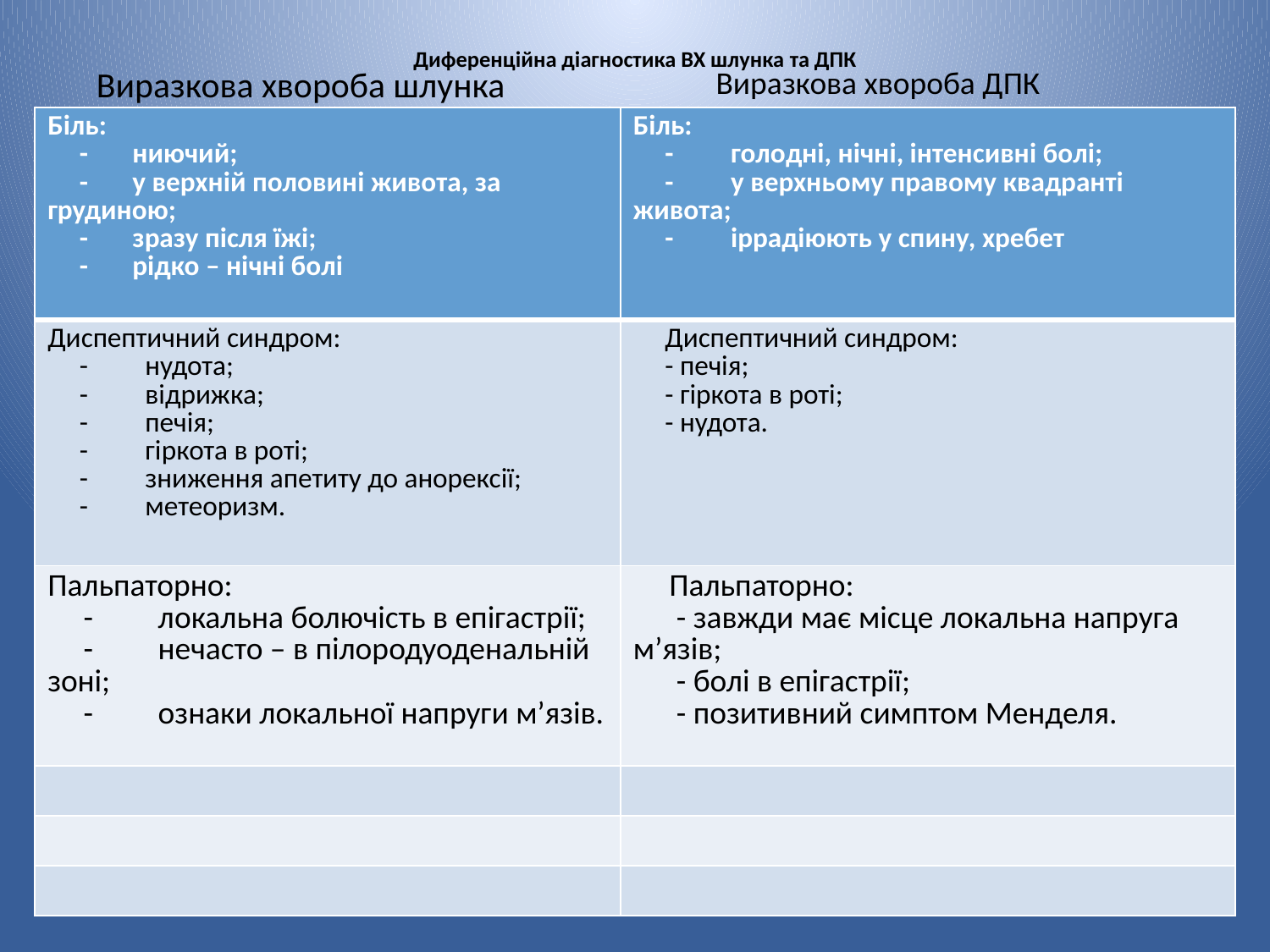

# Диференцiйна дiагностика ВХ шлунка та ДПК
 Виразкова хвороба шлунка
     Виразкова хвороба ДПК
| Бiль:      -       ниючий;      -       у верхнiй половинi живота, за грудиною;      -       зразу пiсля їжі;      -       рiдко – нiчнi болi | Бiль:      -         голоднi, нiчнi, iнтенсивнi болi;      -         у верхньому правому квадрантi живота;      -         iррадiюють у спину, хребет |
| --- | --- |
| Диспептичний синдром:      -         нудота;      -         вiдрижка;      -         печiя;      -         гiркота в ротi;      -         зниження апетиту до анорексiї;      -         метеоризм. | Диспептичний синдром:      - печiя;      - гiркота в ротi;      - нудота. |
| Пальпаторно:      -         локальна болючiсть в епiгастрiї;      -         нечасто – в пiлородуоденальнiй зонi;      -         ознаки локальної напруги м’язiв. | Пальпаторно:       - завжди має мiсце локальна напруга м’язiв;       - болi в епiгастрiї;       - позитивний симптом Менделя. |
|  |  |
|  |  |
|  |  |